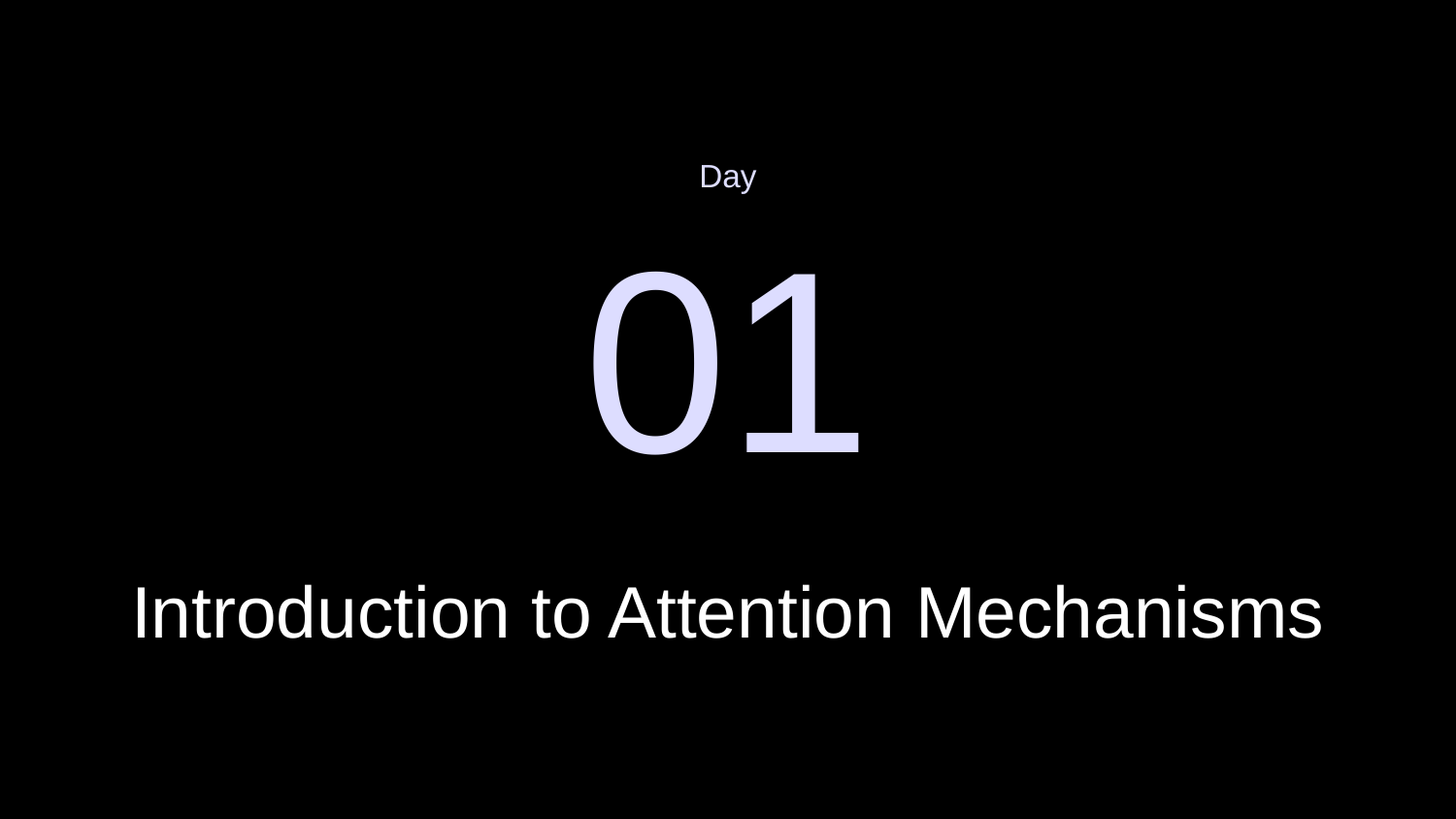

Day
01
# Introduction to Attention Mechanisms